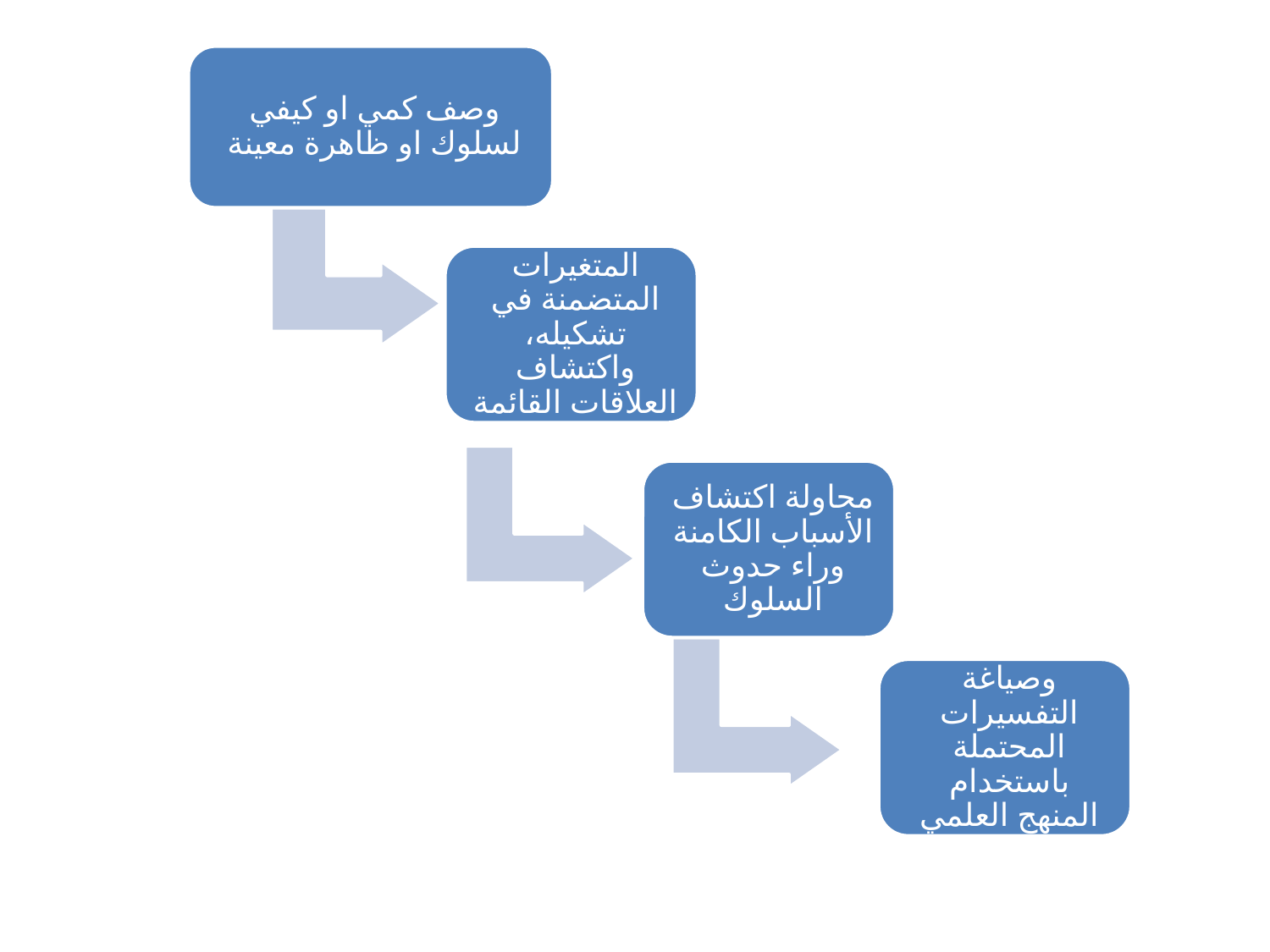

وصف كمي او كيفي لسلوك او ظاهرة معينة
تحديد مختلف المتغيرات المتضمنة في تشكيله، واكتشاف العلاقات القائمة بينها
محاولة اكتشاف الأسباب الكامنة وراء حدوث السلوك
وصياغة التفسيرات المحتملة باستخدام المنهج العلمي